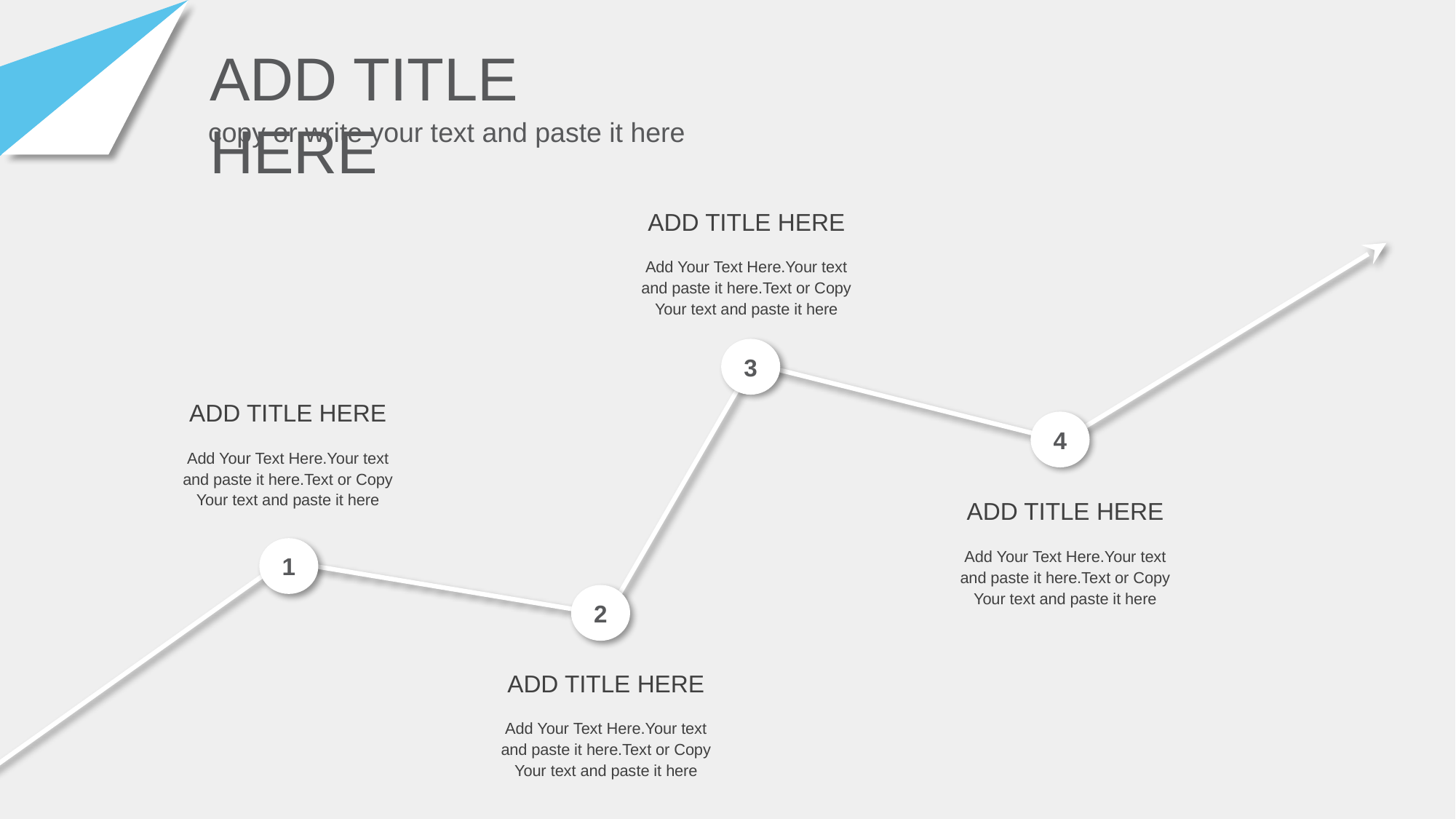

ADD TITLE HERE
copy or write your text and paste it here
ADD TITLE HERE

Add Your Text Here.Your text and paste it here.Text or Copy Your text and paste it here
3
ADD TITLE HERE
4
Add Your Text Here.Your text and paste it here.Text or Copy Your text and paste it here
ADD TITLE HERE
Add Your Text Here.Your text and paste it here.Text or Copy Your text and paste it here
1
2
ADD TITLE HERE
Add Your Text Here.Your text and paste it here.Text or Copy Your text and paste it here